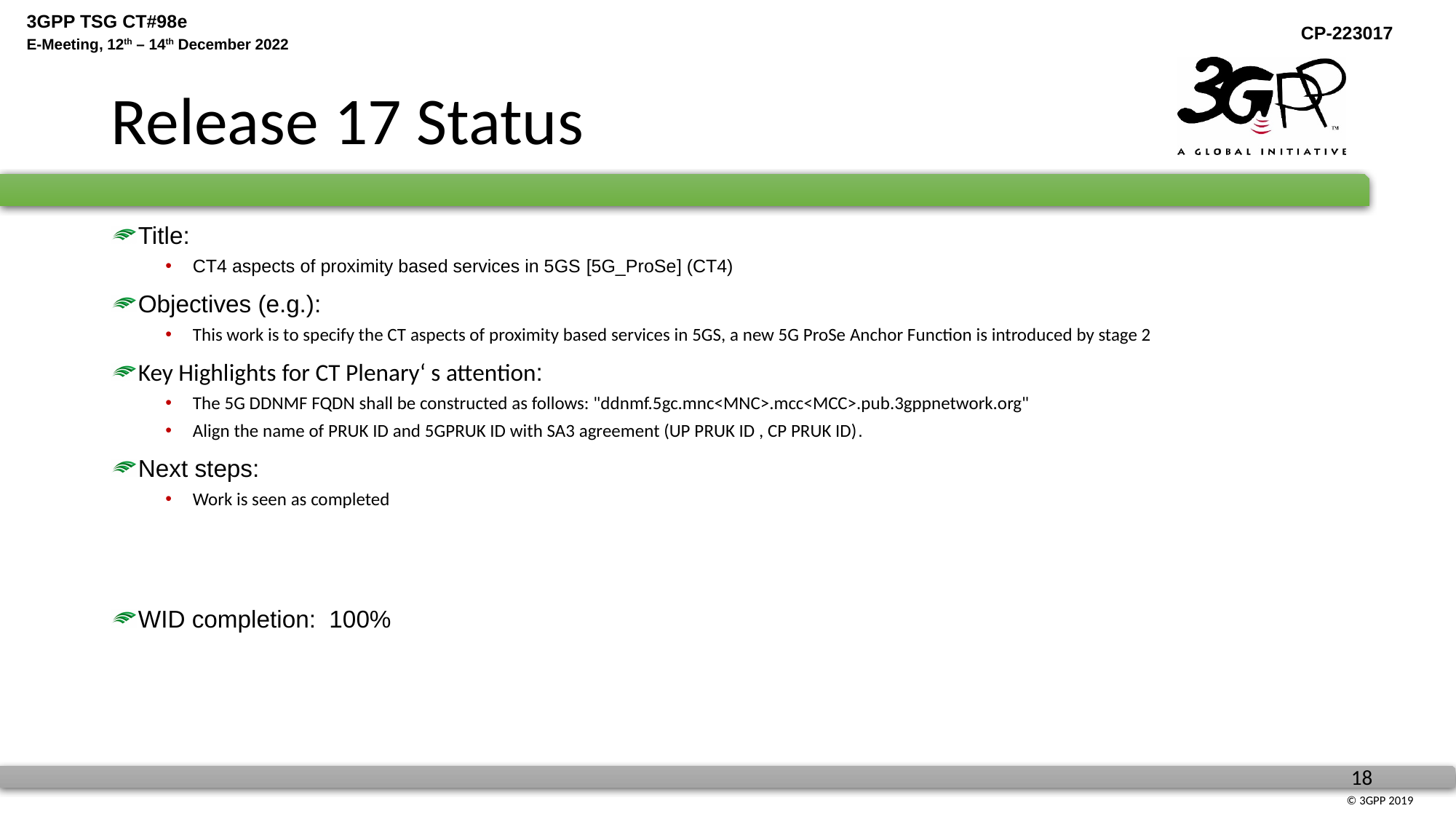

# Release 17 Status
Title:
CT4 aspects of proximity based services in 5GS [5G_ProSe] (CT4)
Objectives (e.g.):
This work is to specify the CT aspects of proximity based services in 5GS, a new 5G ProSe Anchor Function is introduced by stage 2
Key Highlights for CT Plenary‘ s attention:
The 5G DDNMF FQDN shall be constructed as follows: "ddnmf.5gc.mnc<MNC>.mcc<MCC>.pub.3gppnetwork.org"
Align the name of PRUK ID and 5GPRUK ID with SA3 agreement (UP PRUK ID , CP PRUK ID).
Next steps:
Work is seen as completed

WID completion:  100%